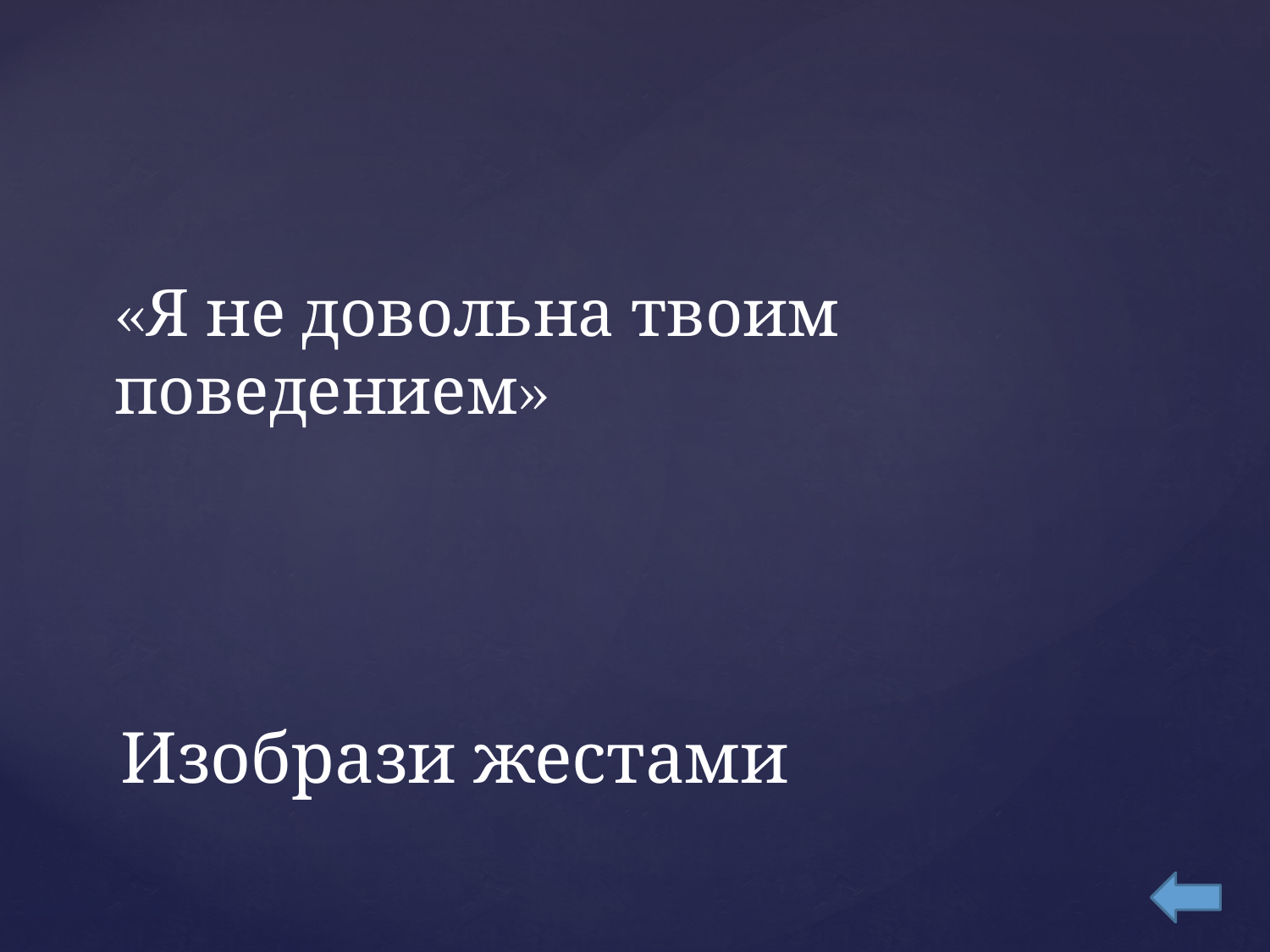

«Я не довольна твоим поведением»
# Изобрази жестами